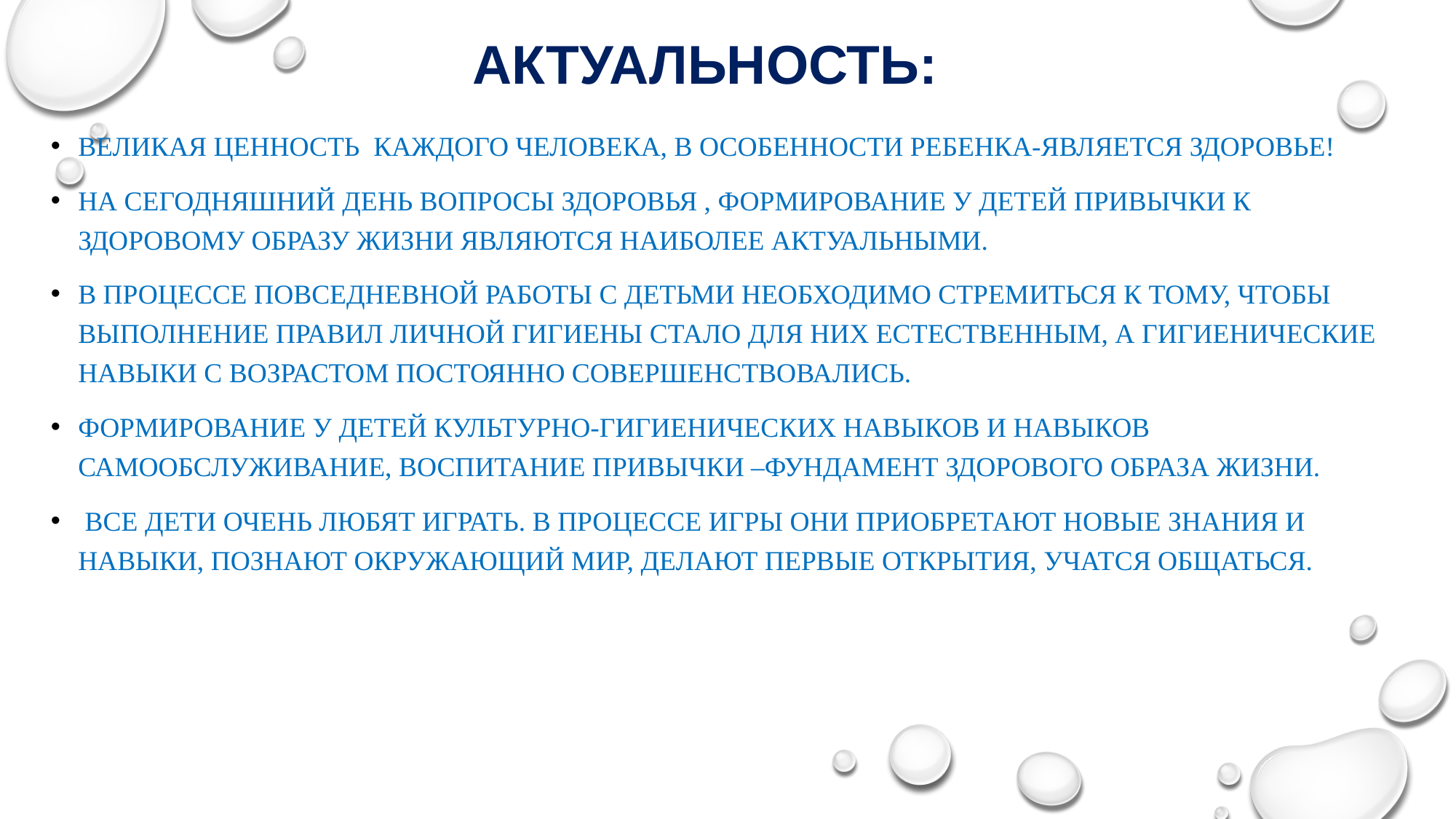

# Актуальность:
Великая ценность  каждого человека, в особенности ребенка-является здоровье!
На сегодняшний день вопросы здоровья , формирование у детей привычки к здоровому образу жизни являются наиболее актуальными.
В процессе повседневной работы с детьми необходимо стремиться к тому, чтобы выполнение правил личной гигиены стало для них естественным, а гигиенические навыки с возрастом постоянно совершенствовались.
Формирование у детей культурно-гигиенических навыков и навыков самообслуживание, воспитание привычки –фундамент здорового образа жизни.
 Все дети очень любят играть. В процессе игры они приобретают новые знания и навыки, познают окружающий мир, делают первые открытия, учатся общаться.